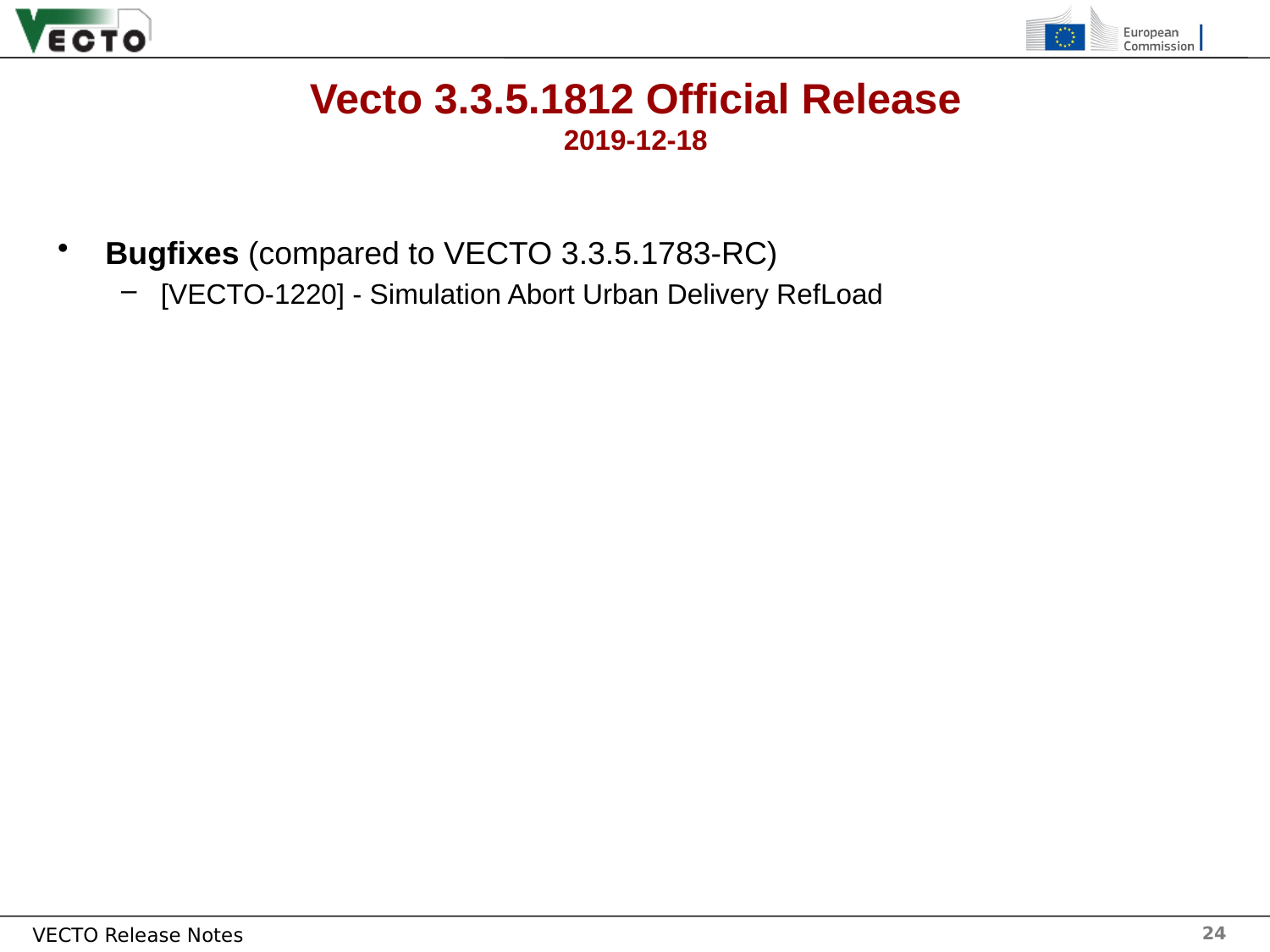

# Vecto 3.3.5.1812 Official Release 2019-12-18
Bugfixes (compared to VECTO 3.3.5.1783-RC)
[VECTO-1220] - Simulation Abort Urban Delivery RefLoad